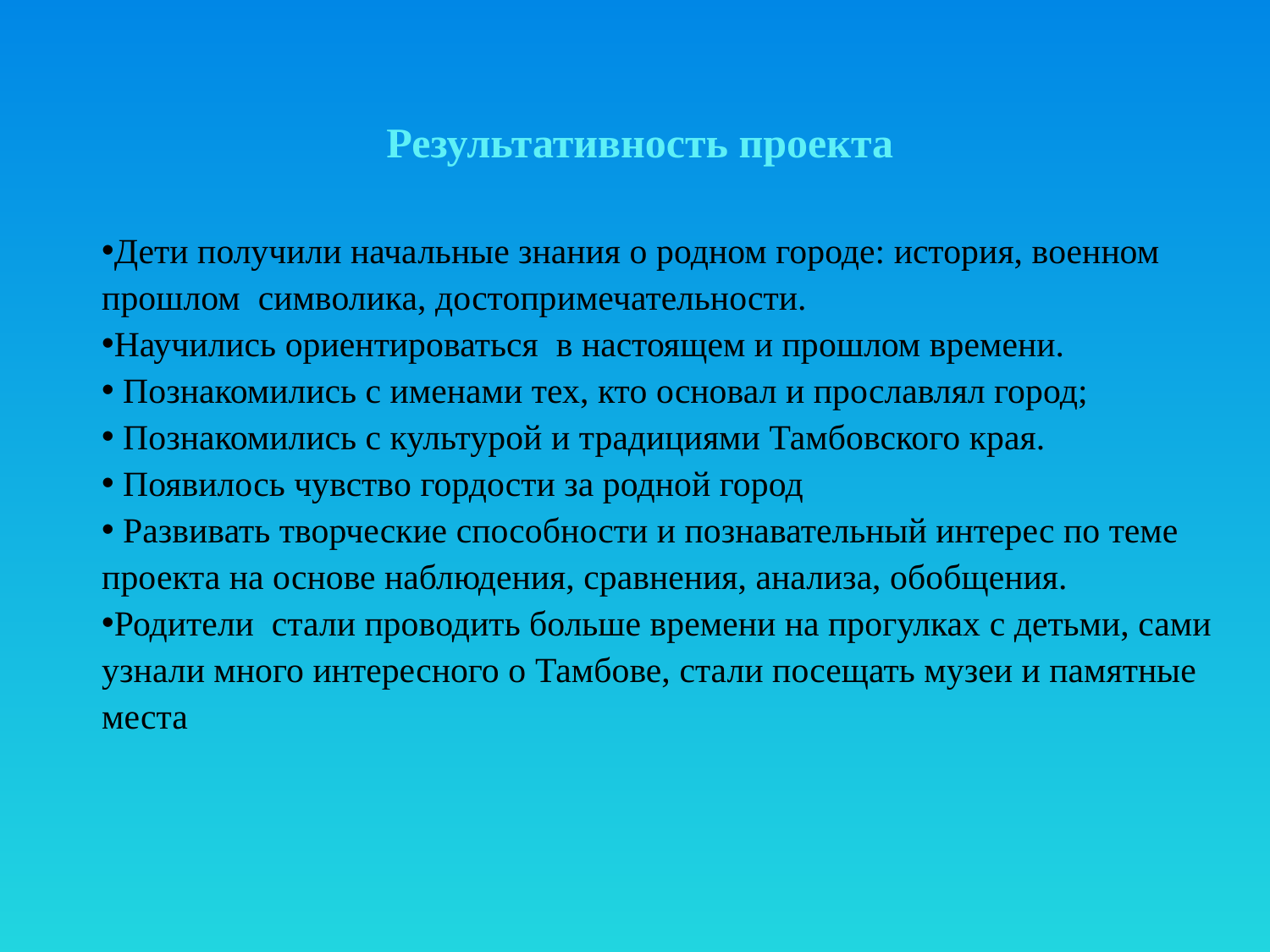

Результативность проекта
Дети получили начальные знания о родном городе: история, военном прошлом  символика, достопримечательности.
Научились ориентироваться  в настоящем и прошлом времени.
 Познакомились с именами тех, кто основал и прославлял город;
 Познакомились с культурой и традициями Тамбовского края.
 Появилось чувство гордости за родной город
 Развивать творческие способности и познавательный интерес по теме проекта на основе наблюдения, сравнения, анализа, обобщения.
Родители  стали проводить больше времени на прогулках с детьми, сами  узнали много интересного о Тамбове, стали посещать музеи и памятные места